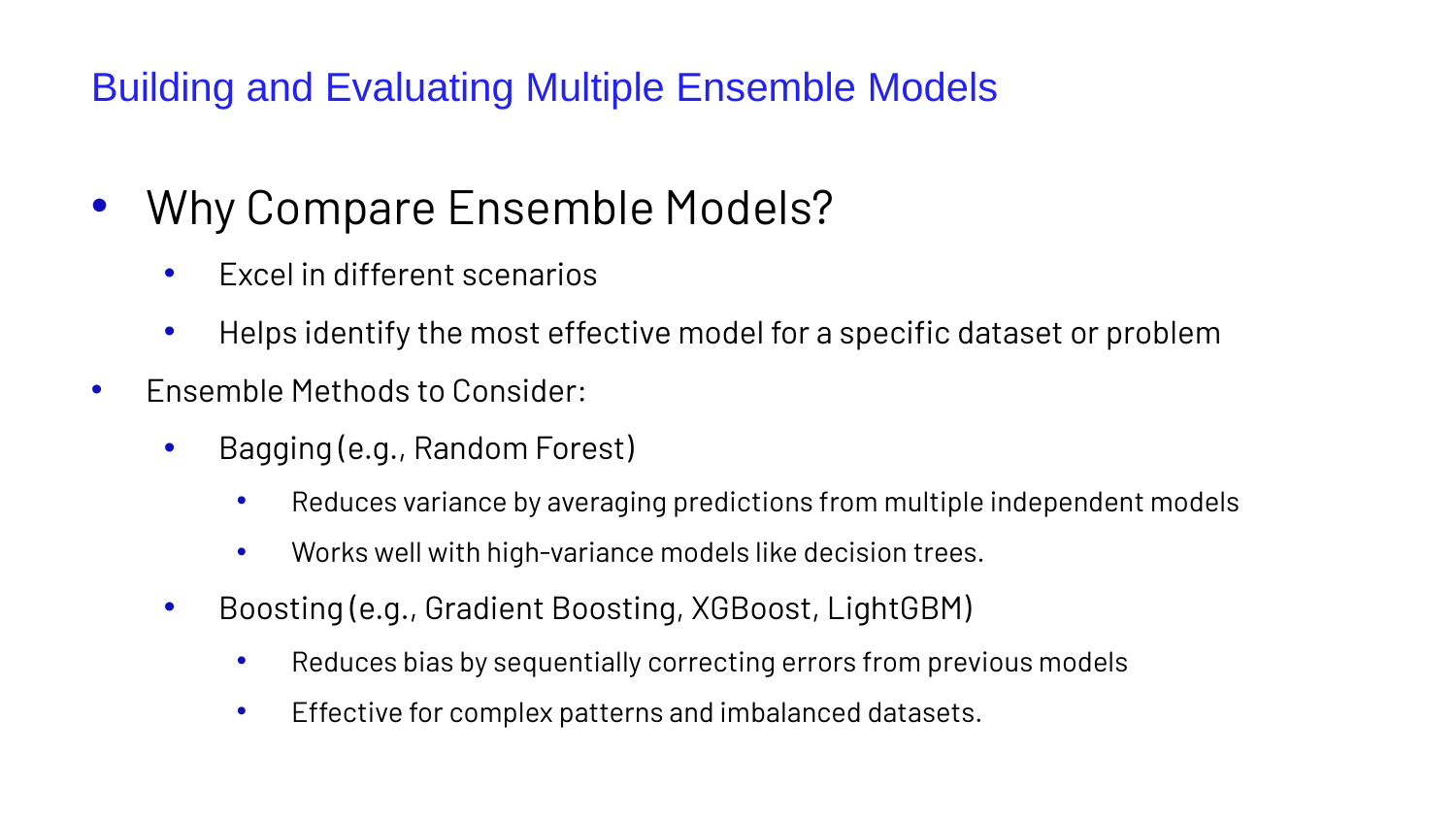

Building and Evaluating Multiple Ensemble Models
Why Compare Ensemble Models?
Excel in different scenarios
Helps identify the most effective model for a specific dataset or problem
Ensemble Methods to Consider:
Bagging (e.g., Random Forest)
Reduces variance by averaging predictions from multiple independent models
Works well with high-variance models like decision trees.
Boosting (e.g., Gradient Boosting, XGBoost, LightGBM)
Reduces bias by sequentially correcting errors from previous models
Effective for complex patterns and imbalanced datasets.